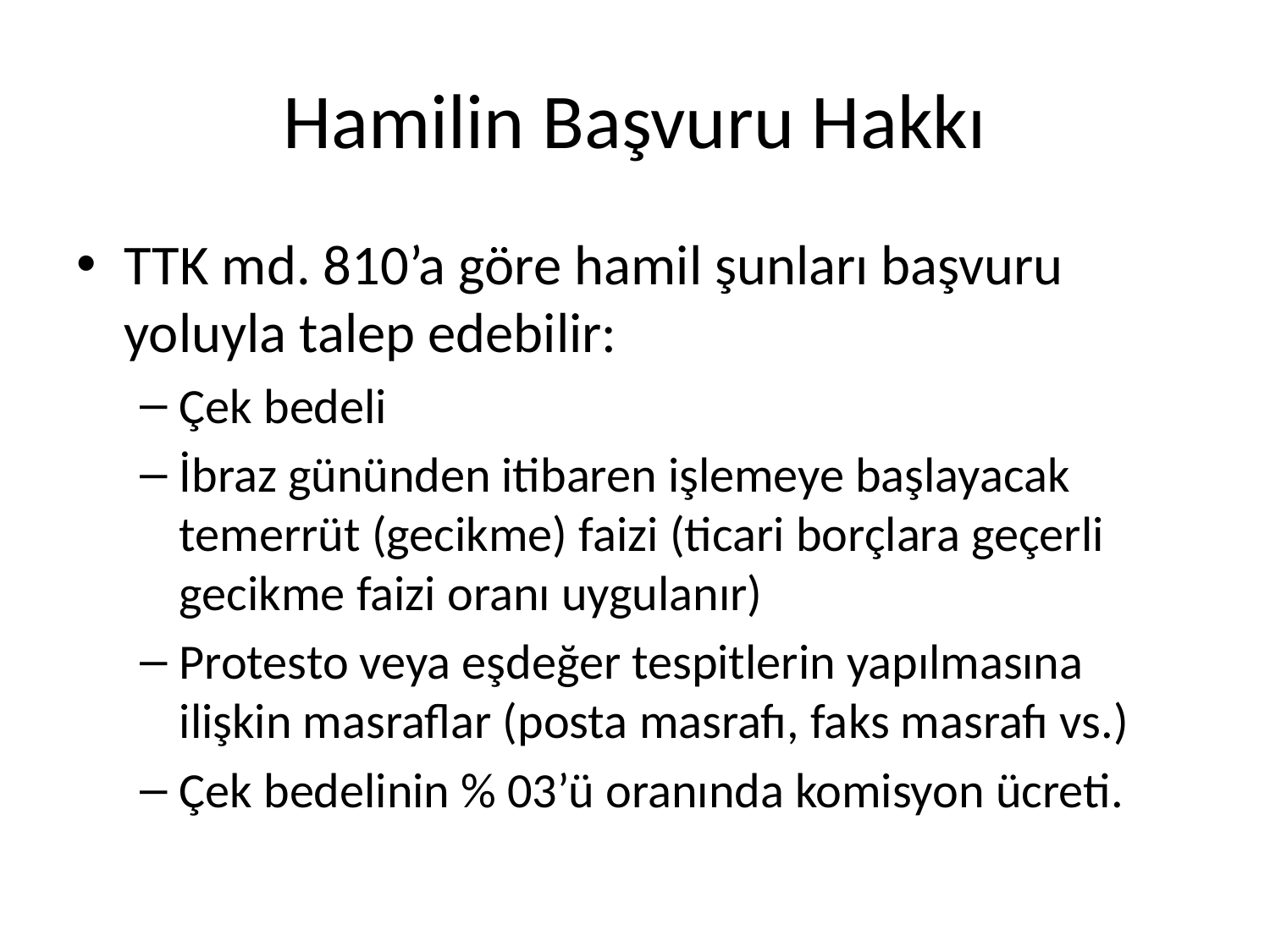

# Hamilin Başvuru Hakkı
TTK md. 810’a göre hamil şunları başvuru yoluyla talep edebilir:
Çek bedeli
İbraz gününden itibaren işlemeye başlayacak temerrüt (gecikme) faizi (ticari borçlara geçerli gecikme faizi oranı uygulanır)
Protesto veya eşdeğer tespitlerin yapılmasına ilişkin masraflar (posta masrafı, faks masrafı vs.)
Çek bedelinin % 03’ü oranında komisyon ücreti.